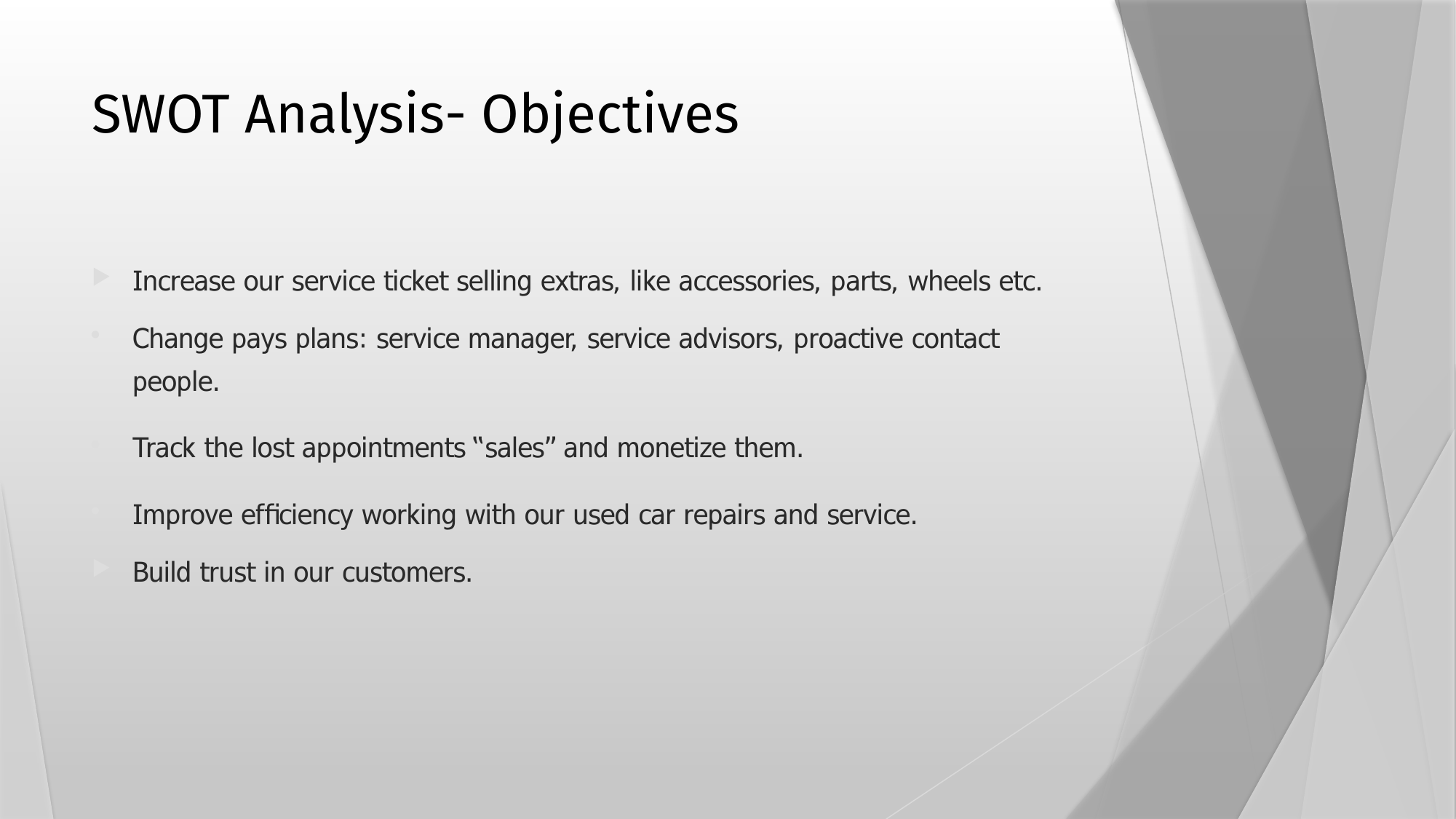

# SWOT Analysis- Objectives
Increase our service ticket selling extras, like accessories, parts, wheels etc.
Change pays plans: service manager, service advisors, proactive contact people.
Track the lost appointments “sales” and monetize them.
Improve efficiency working with our used car repairs and service.
Build trust in our customers.